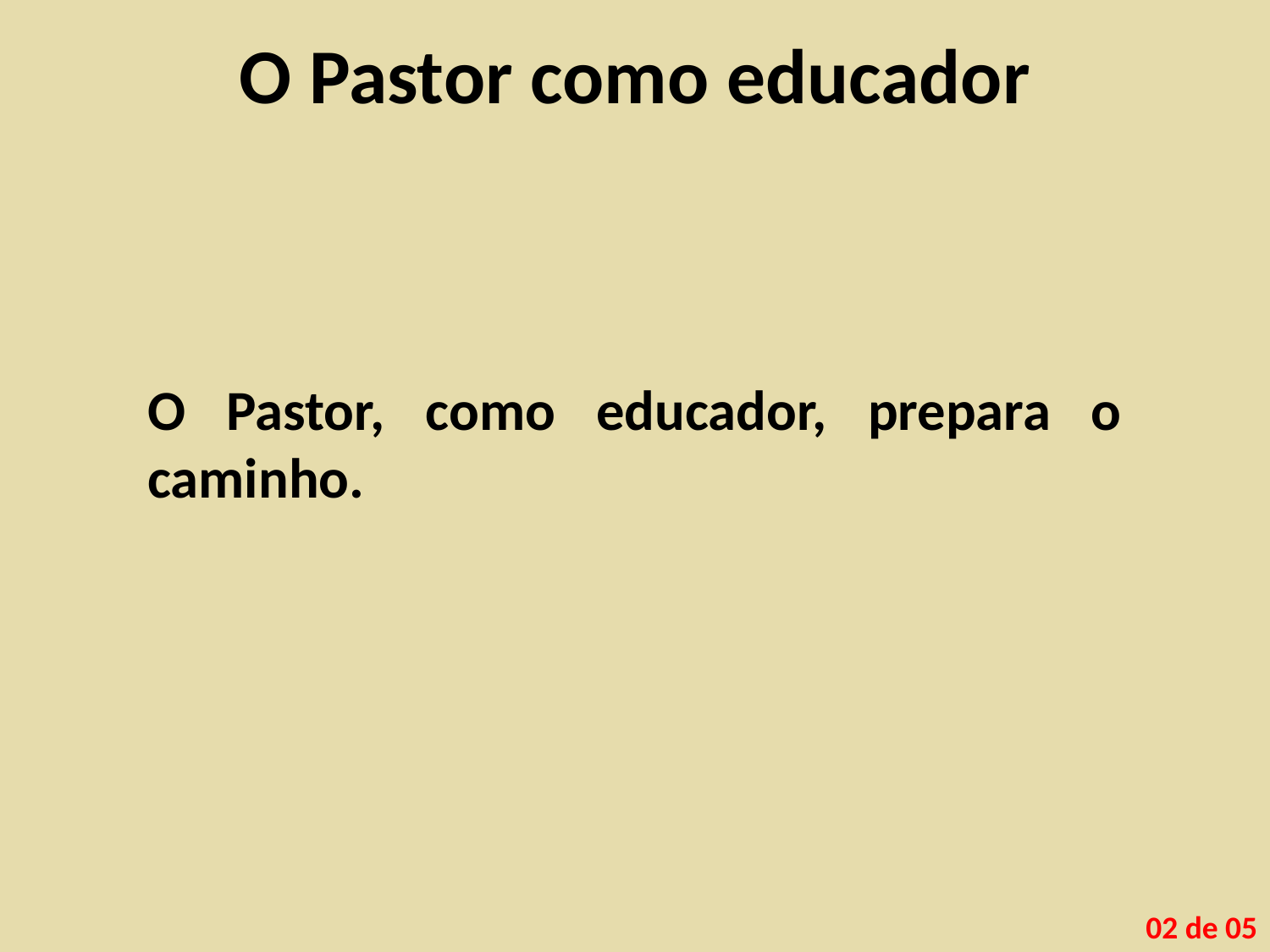

# O Pastor como educador
O Pastor, como educador, prepara o caminho.
02 de 05